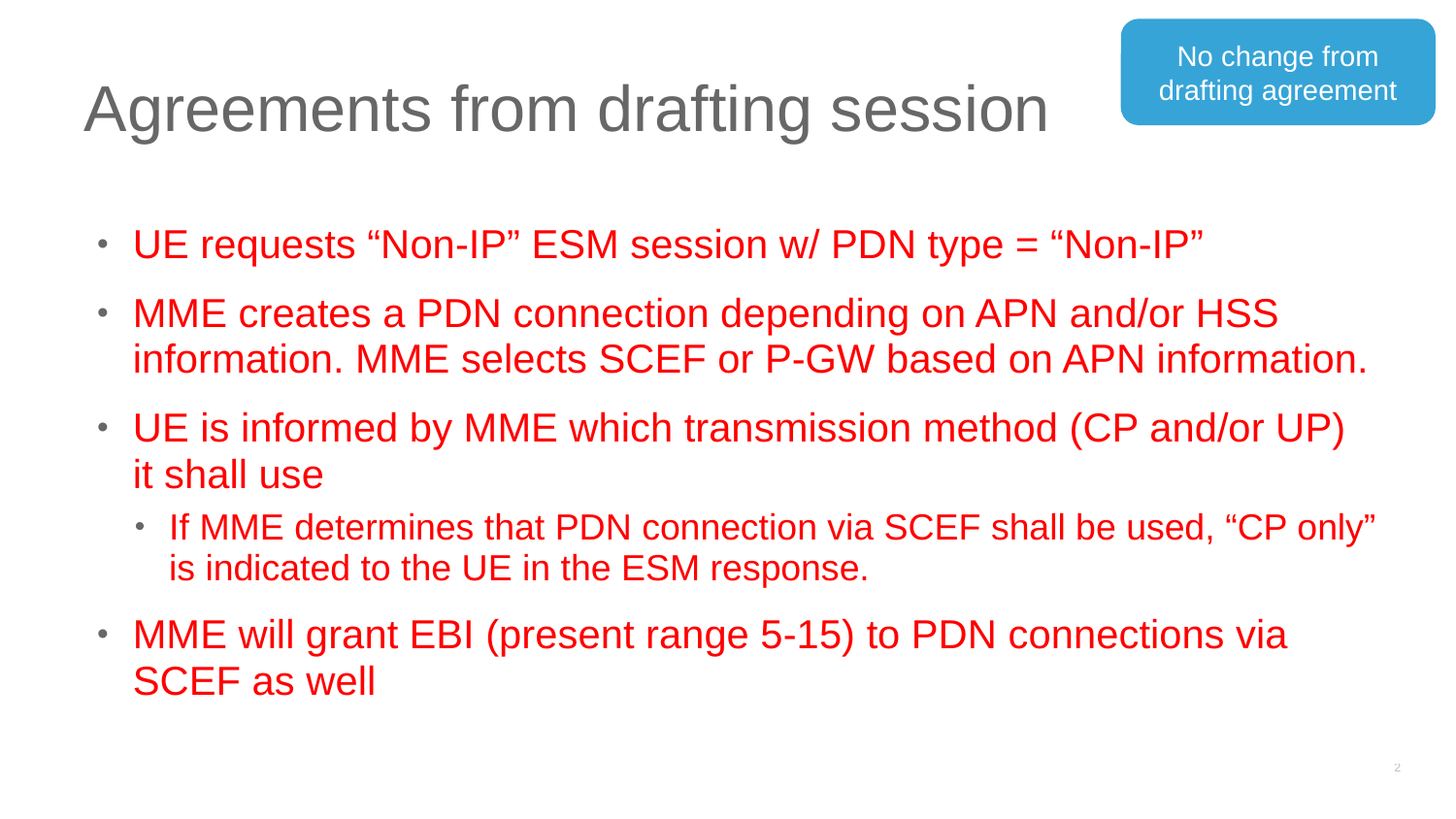

No change from drafting agreement
# Agreements from drafting session
UE requests “Non-IP” ESM session w/ PDN type = “Non-IP”
MME creates a PDN connection depending on APN and/or HSS information. MME selects SCEF or P-GW based on APN information.
UE is informed by MME which transmission method (CP and/or UP) it shall use
If MME determines that PDN connection via SCEF shall be used, “CP only” is indicated to the UE in the ESM response.
MME will grant EBI (present range 5-15) to PDN connections via SCEF as well